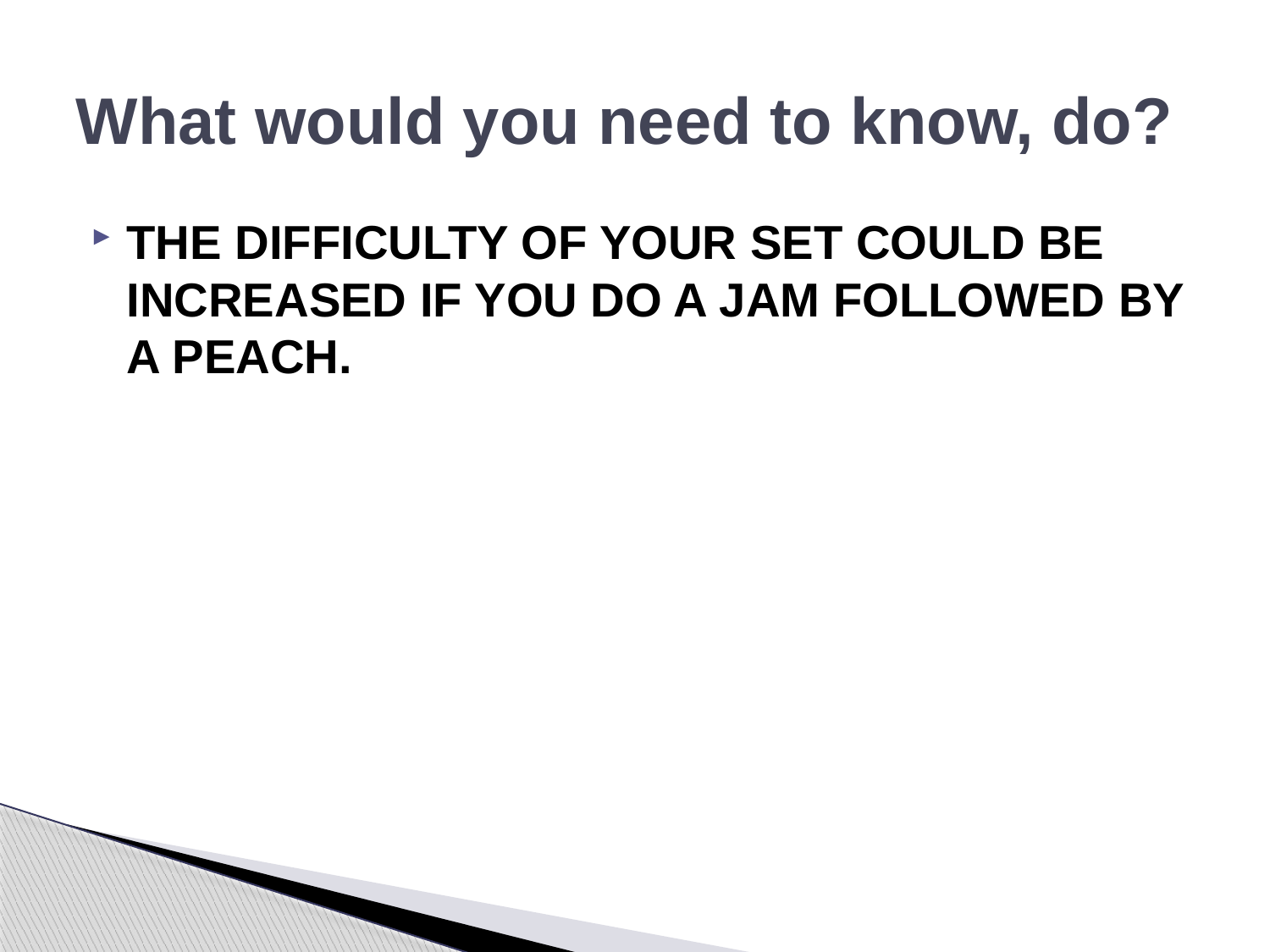

# What would you need to know, do?
THE DIFFICULTY OF YOUR SET COULD BE INCREASED IF YOU DO A JAM FOLLOWED BY A PEACH.